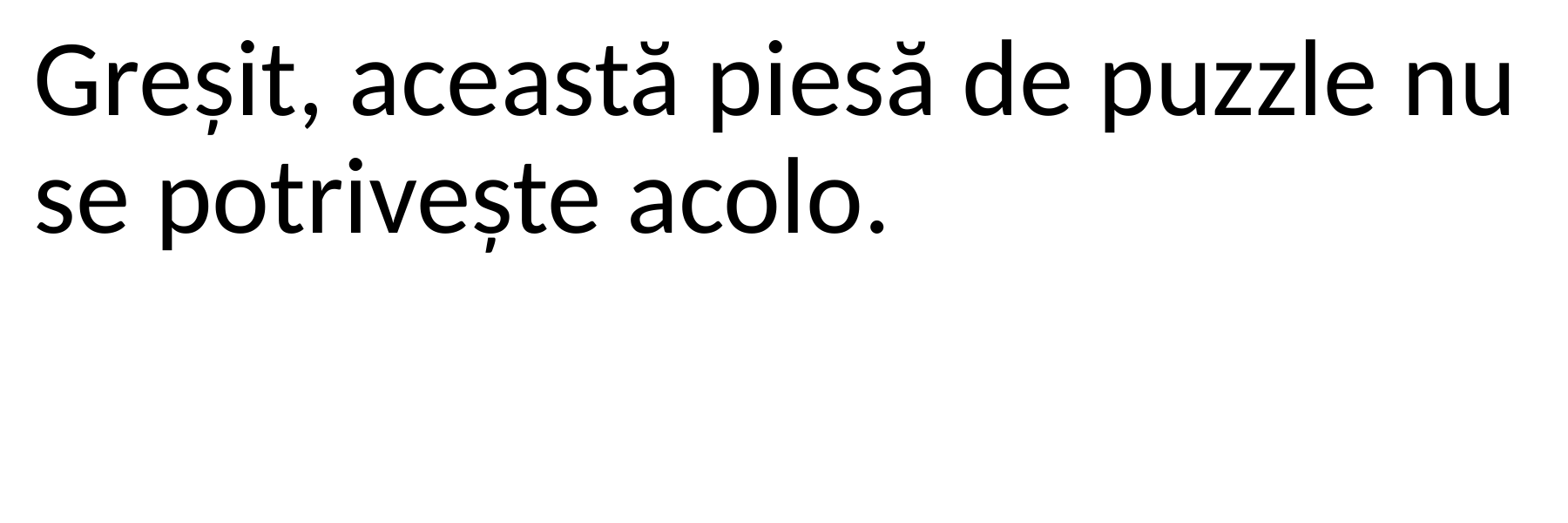

Greșit, această piesă de puzzle nu se potrivește acolo.